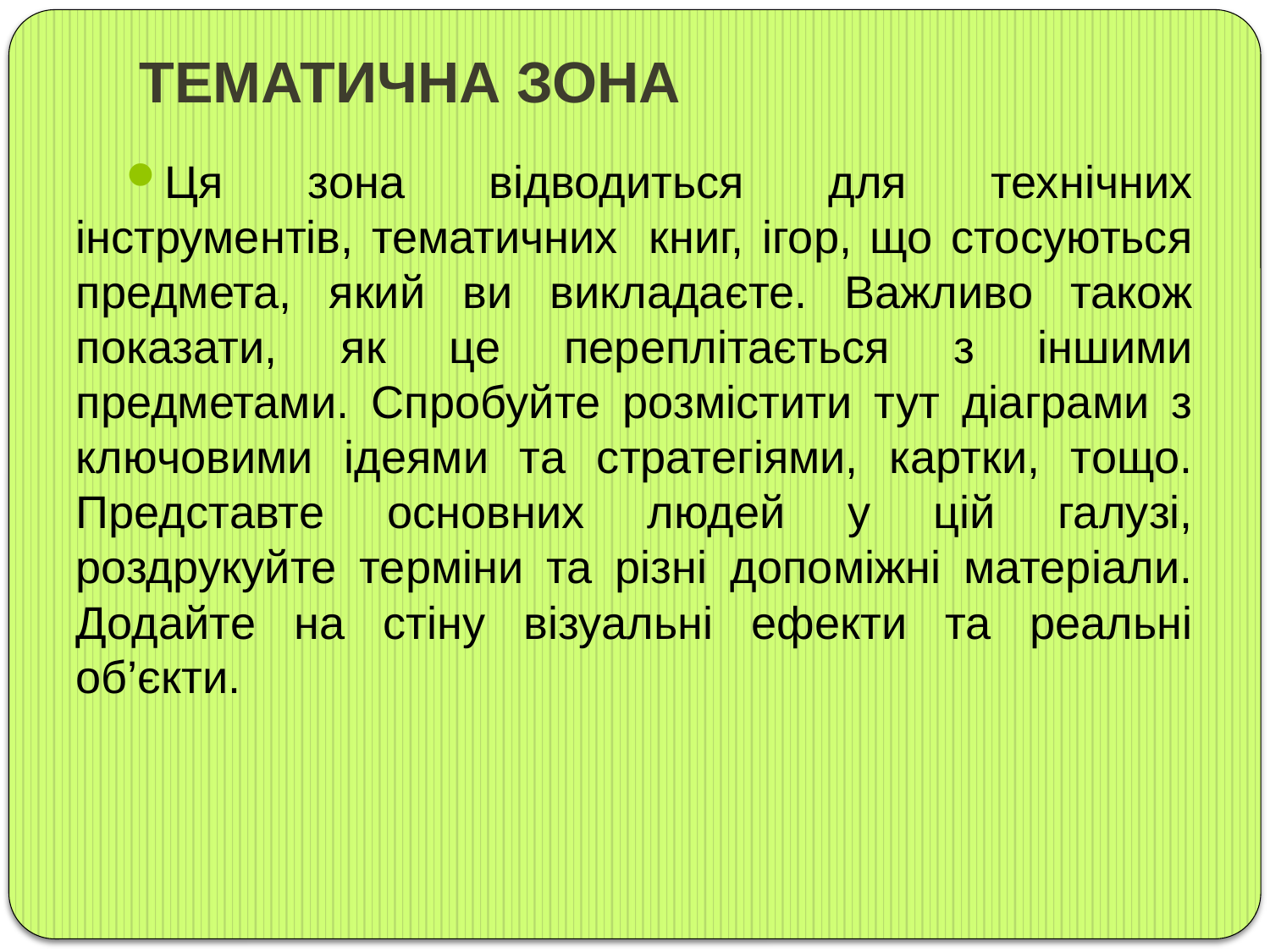

# ТЕМАТИЧНА ЗОНА
Ця зона відводиться для технічних інструментів, тематичних  книг, ігор, що стосуються предмета, який ви викладаєте. Важливо також показати, як це переплітається з іншими предметами. Спробуйте розмістити тут діаграми з ключовими ідеями та стратегіями, картки, тощо. Представте основних людей у цій галузі, роздрукуйте терміни та різні допоміжні матеріали. Додайте на стіну візуальні ефекти та реальні об’єкти.